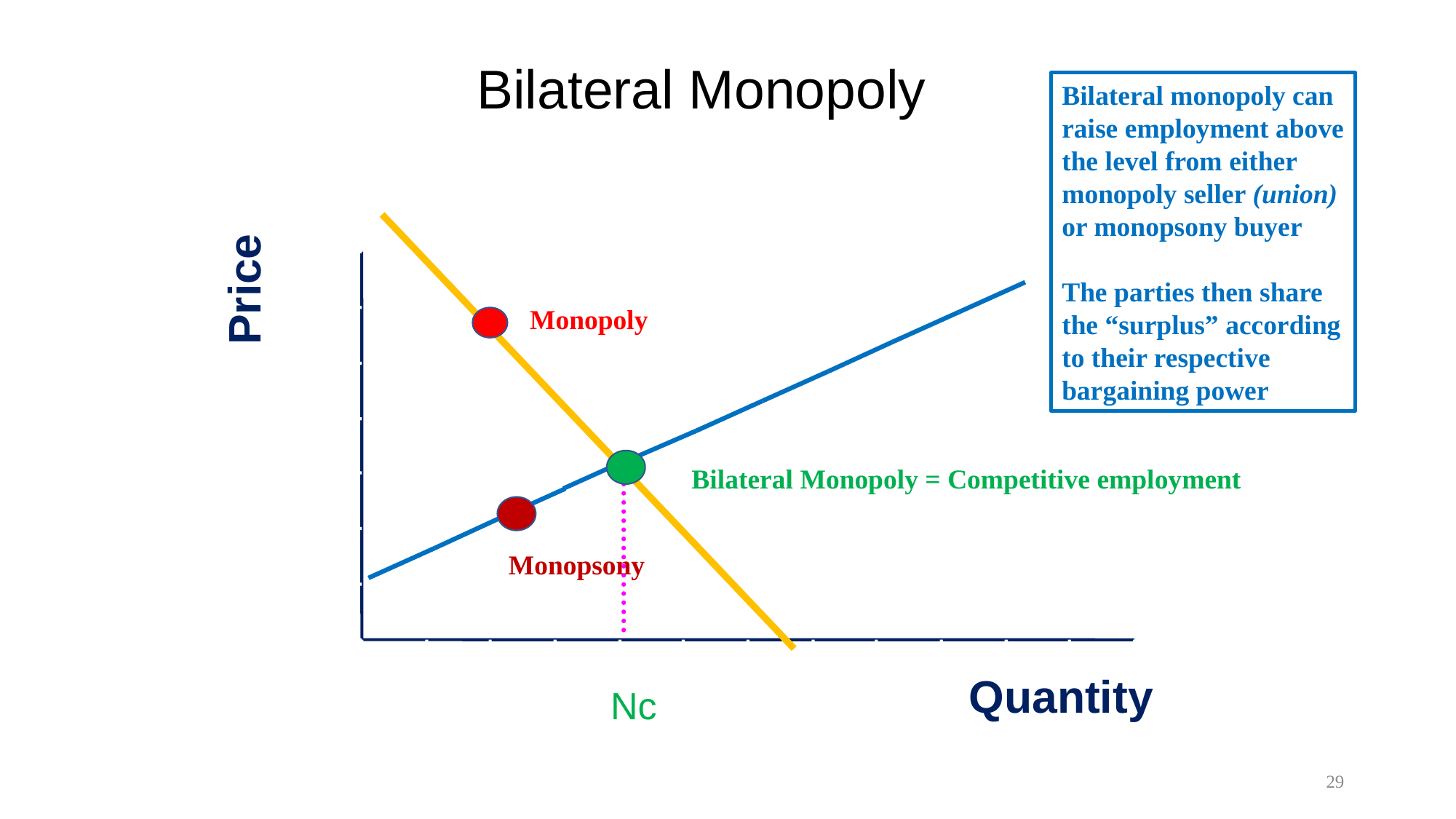

Bilateral Monopoly
Bilateral monopoly can raise employment above the level from either monopoly seller (union) or monopsony buyer

The parties then share the “surplus” according to their respective bargaining power

Price

Monopoly

Bilateral Monopoly = Competitive employment

Monopsony

0

Quantity
Nc
29